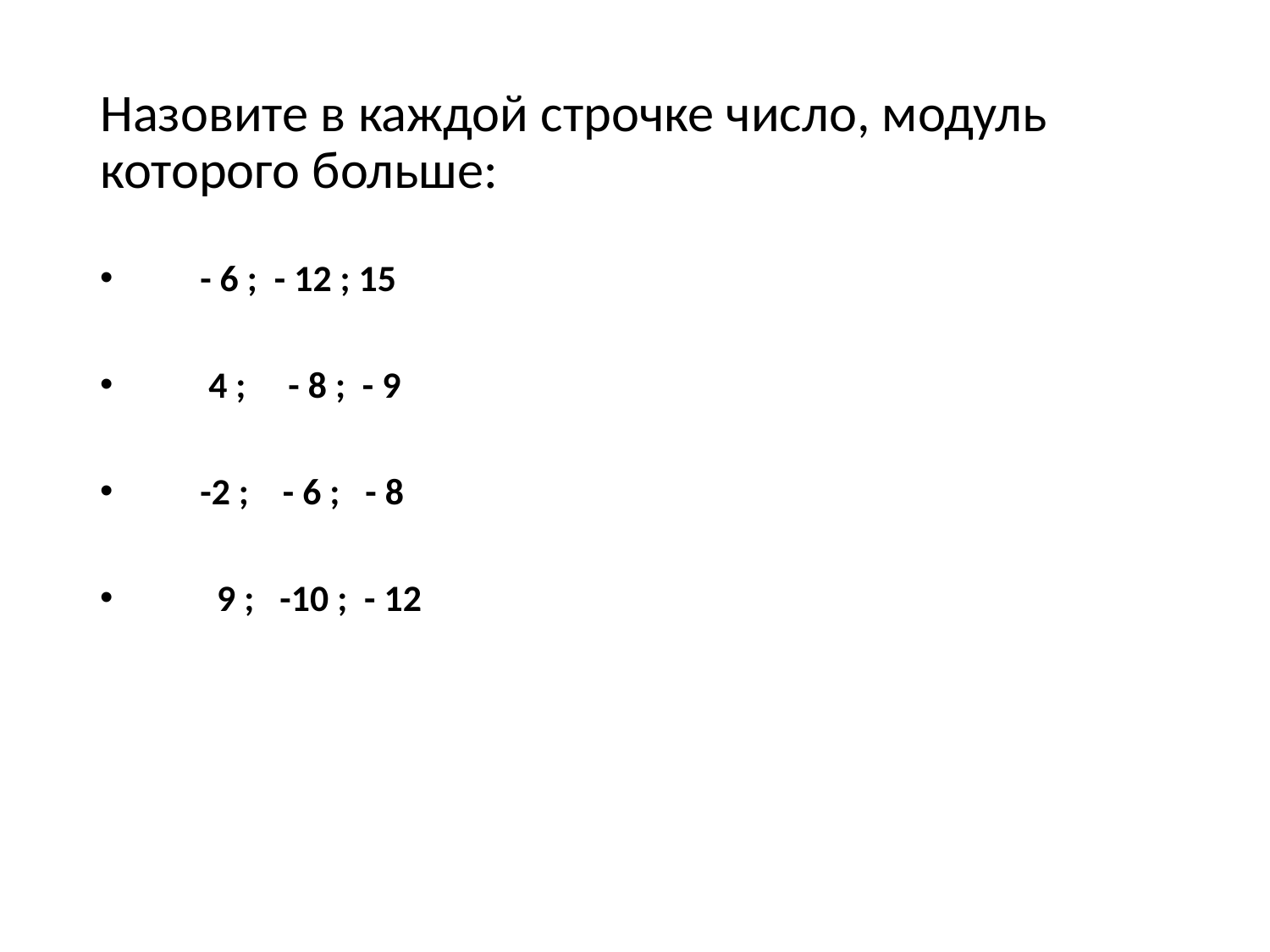

# Назовите в каждой строчке число, модуль которого больше:
         - 6 ;  - 12 ; 15

          4 ;     - 8 ;  - 9

         -2 ;    - 6 ;   - 8

           9 ;   -10 ;  - 12